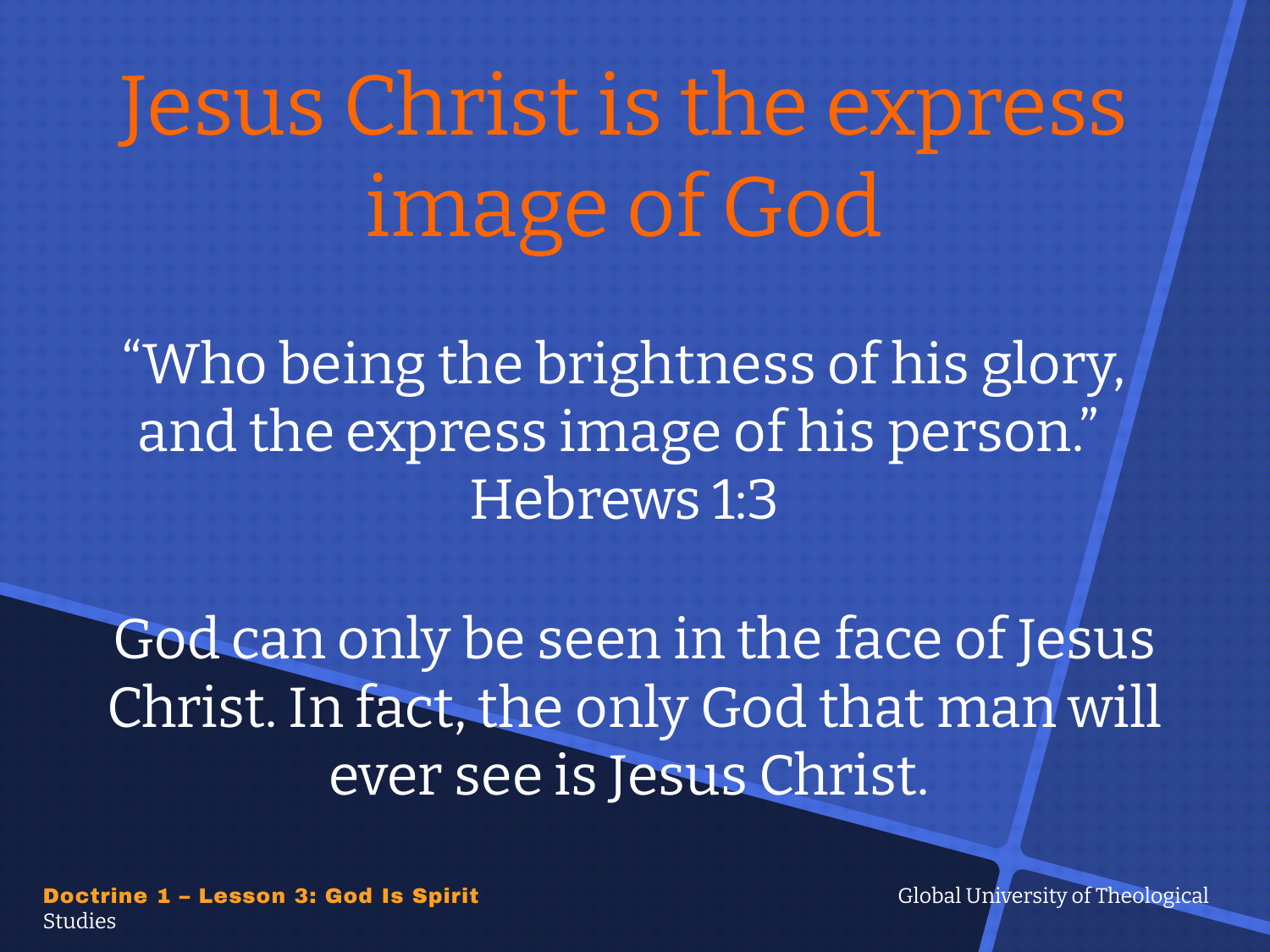

Jesus Christ is the express image of God
“Who being the brightness of his glory, and the express image of his person.”
Hebrews 1:3

God can only be seen in the face of Jesus Christ. In fact, the only God that man will ever see is Jesus Christ.

Doctrine 1 – Lesson 3: God Is Spirit	                                            Global University of Theological Studies